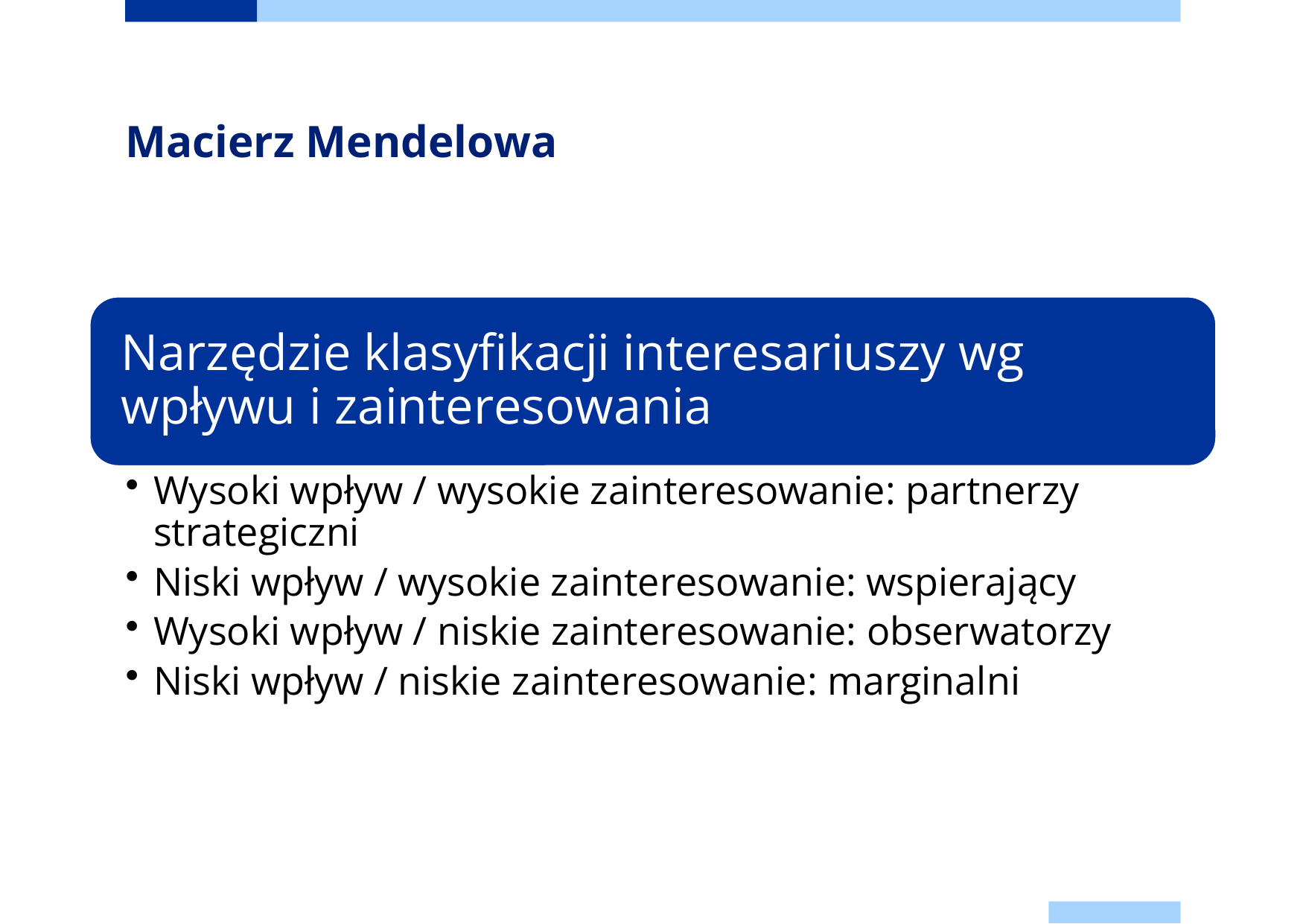

# Macierz Mendelowa
Narzędzie klasyfikacji interesariuszy wg wpływu i zainteresowania
Wysoki wpływ / wysokie zainteresowanie: partnerzy strategiczni
Niski wpływ / wysokie zainteresowanie: wspierający
Wysoki wpływ / niskie zainteresowanie: obserwatorzy
Niski wpływ / niskie zainteresowanie: marginalni